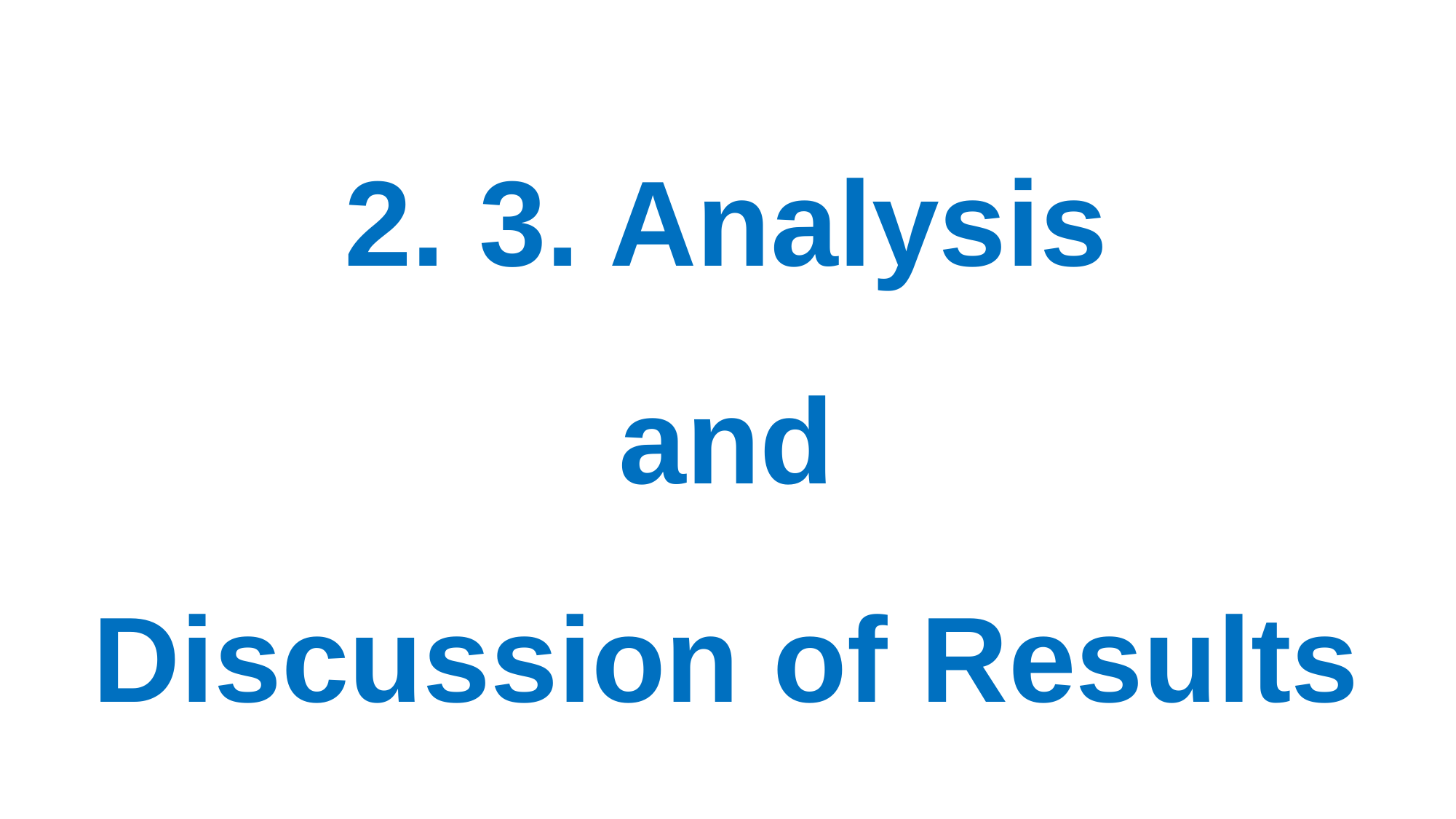

2. 3. Analysis
and
Discussion of Results